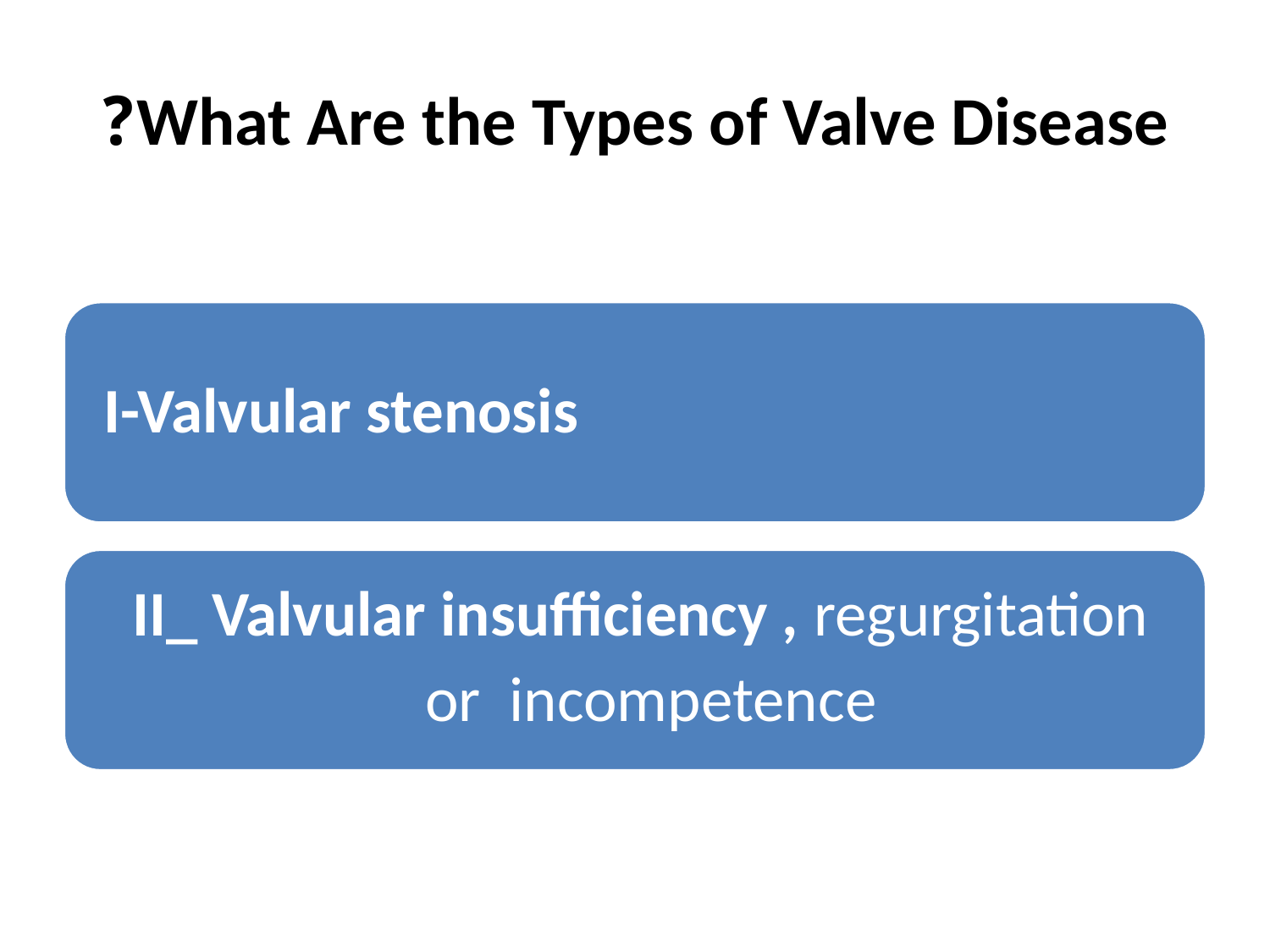

# What Are the Types of Valve Disease?
I-Valvular stenosis
II_ Valvular insufficiency , regurgitation or  incompetence